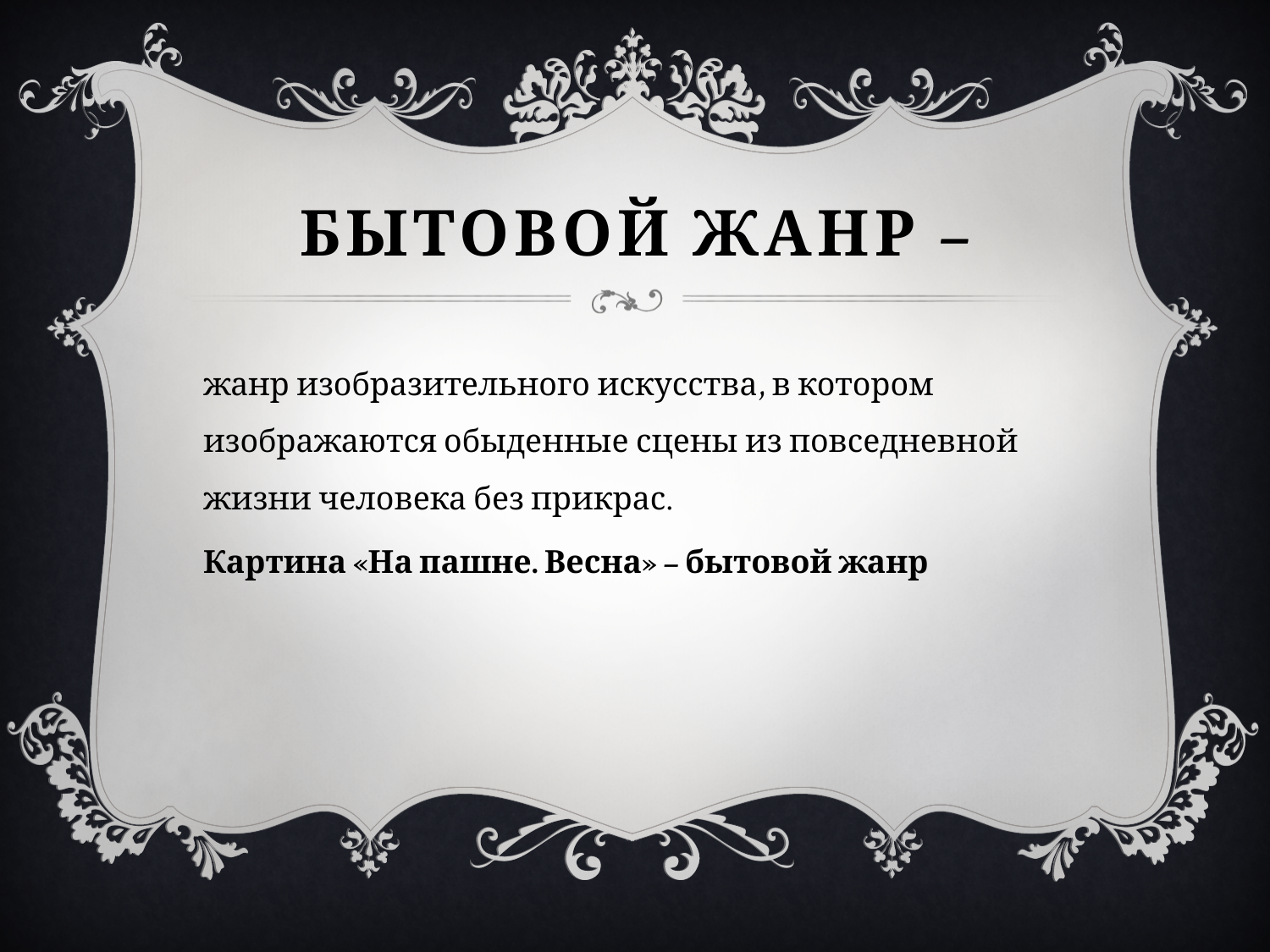

# Бытовой жанр –
жанр изобразительного искусства, в котором изображаются обыденные сцены из повседневной жизни человека без прикрас.
Картина «На пашне. Весна» – бытовой жанр